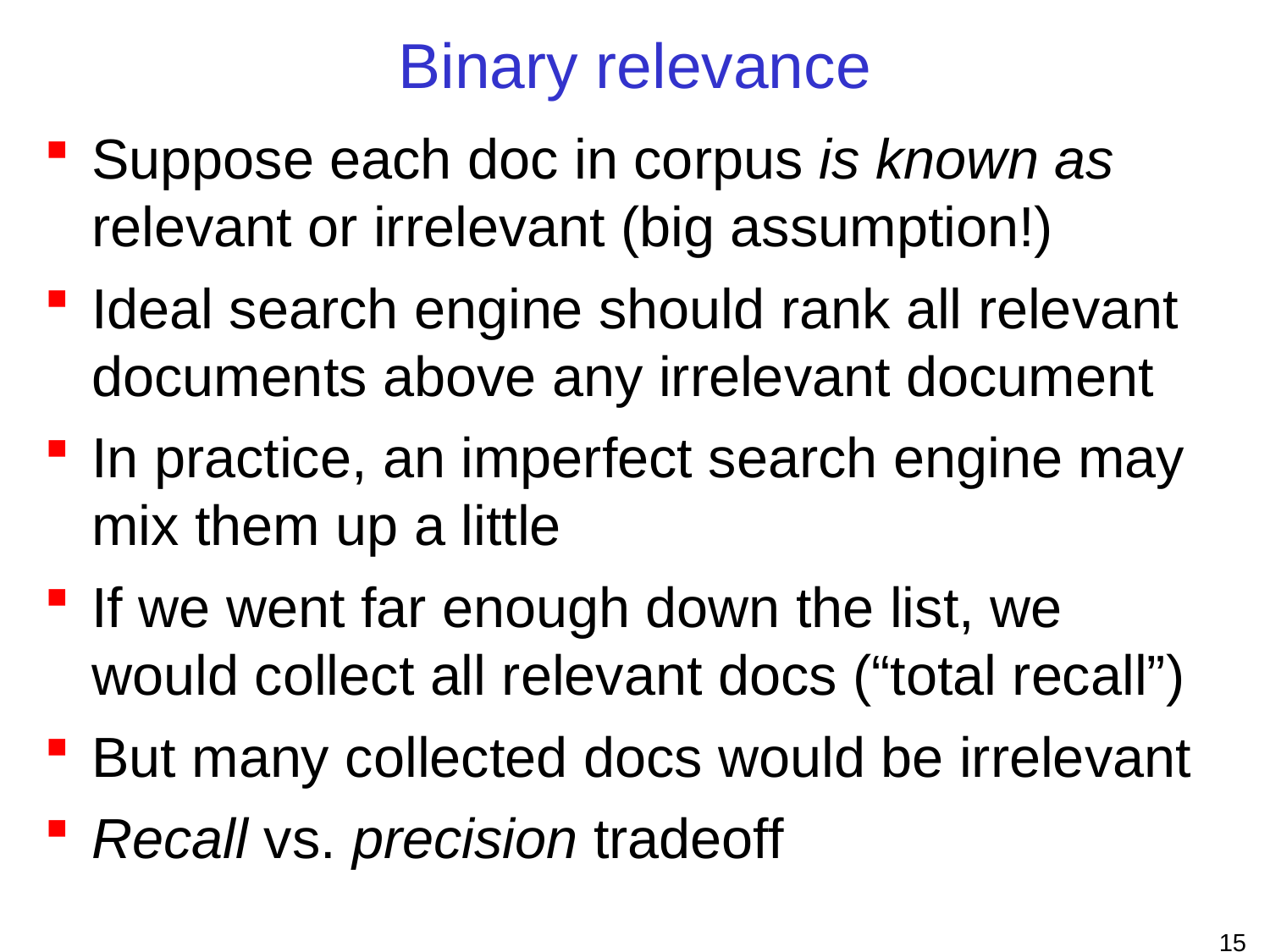

Binary relevance
Suppose each doc in corpus is known as relevant or irrelevant (big assumption!)
Ideal search engine should rank all relevant  documents above any irrelevant document
In practice, an imperfect search engine may mix them up a little
If we went far enough down the list, we would collect all relevant docs (“total recall”)
But many collected docs would be irrelevant
Recall vs. precision tradeoff
15